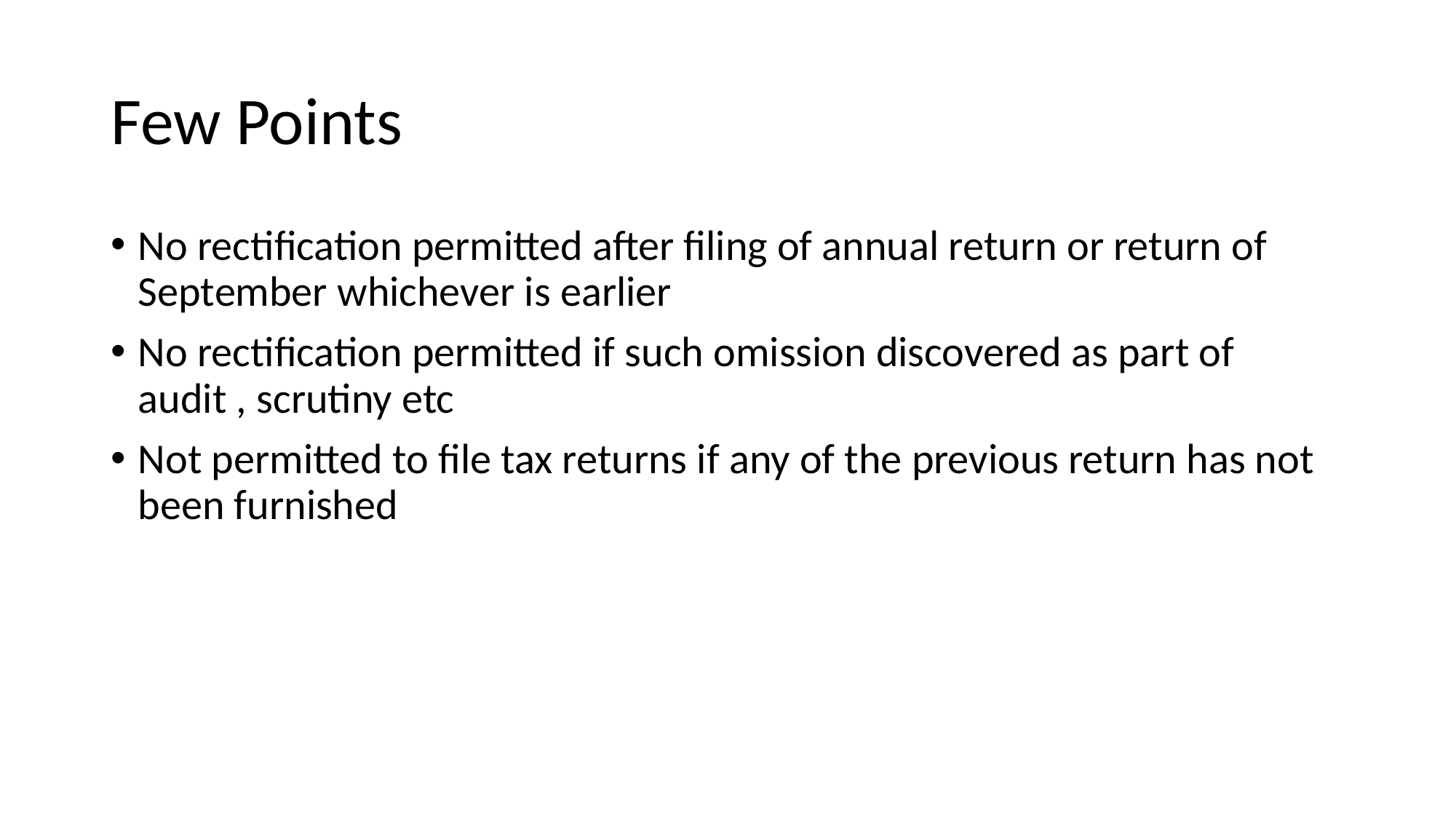

# Few Points
No rectification permitted after filing of annual return or return of September whichever is earlier
No rectification permitted if such omission discovered as part of audit , scrutiny etc
Not permitted to file tax returns if any of the previous return has not been furnished